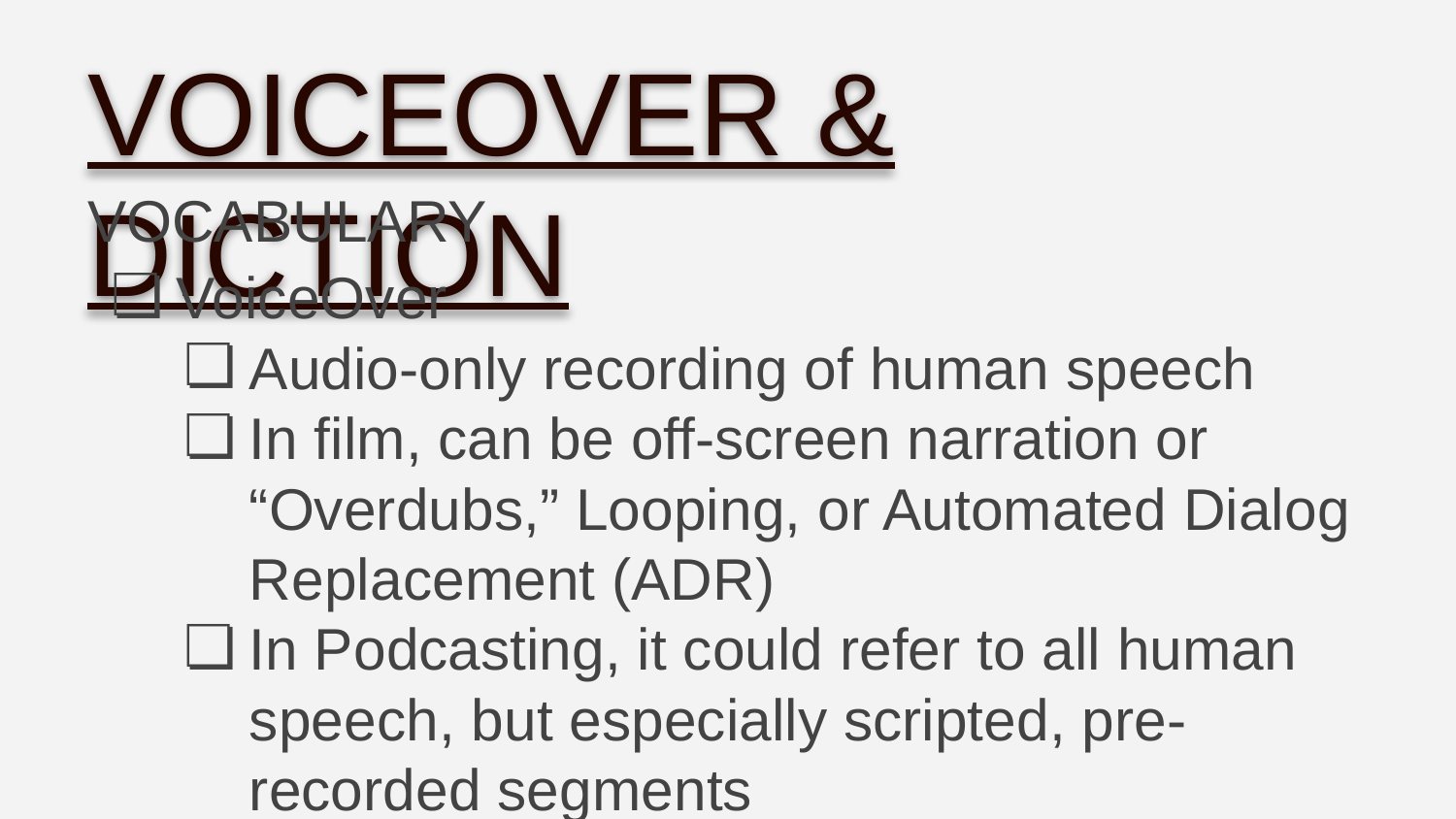

VOICEOVER & DICTION
VOCABULARY
VoiceOver
Audio-only recording of human speech
In film, can be off-screen narration or “Overdubs,” Looping, or Automated Dialog Replacement (ADR)
In Podcasting, it could refer to all human speech, but especially scripted, pre-recorded segments